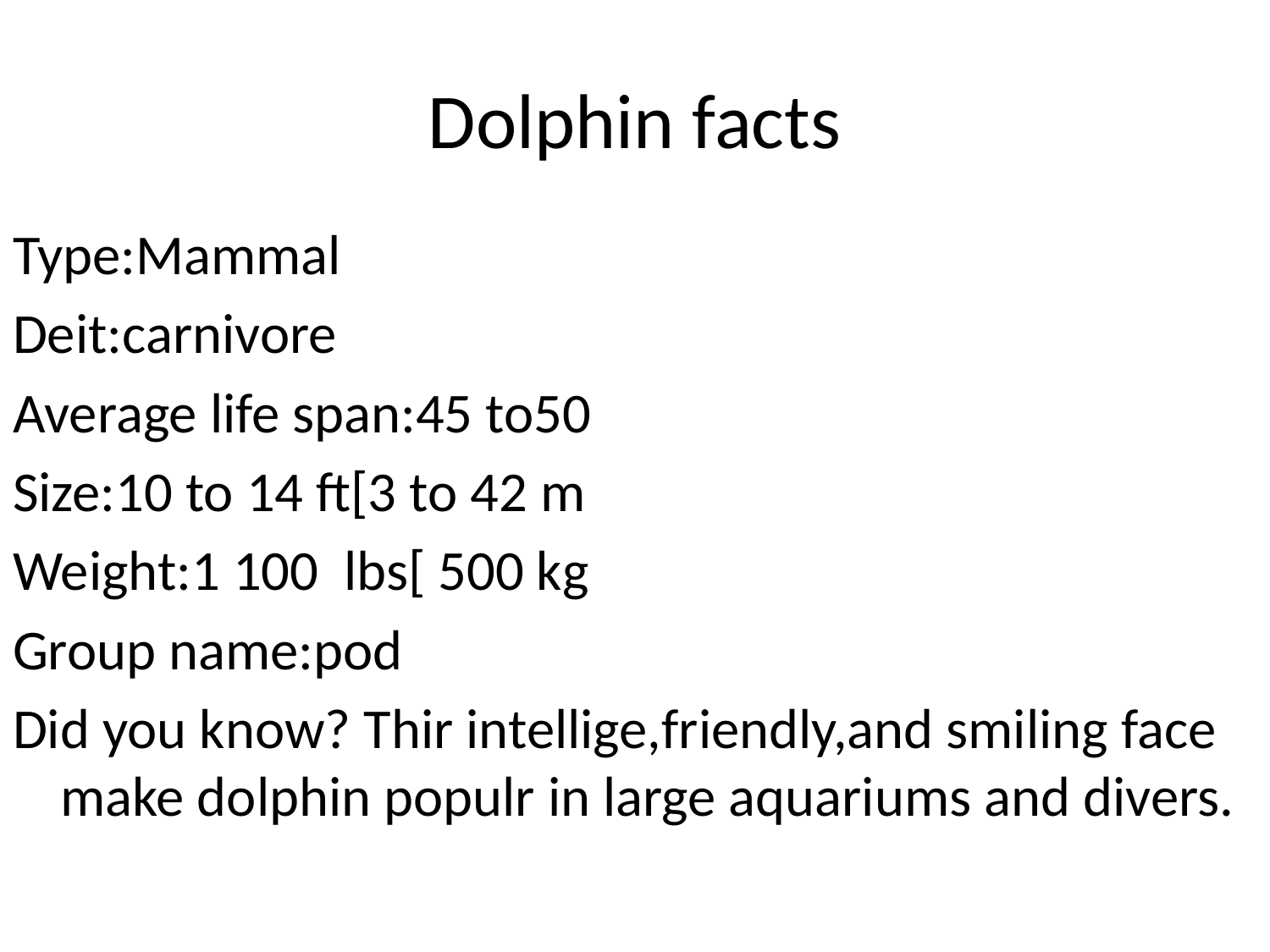

# Dolphin facts
Type:Mammal
Deit:carnivore
Average life span:45 to50
Size:10 to 14 ft[3 to 42 m
Weight:1 100  lbs[ 500 kg
Group name:pod
Did you know? Thir intellige,friendly,and smiling face make dolphin populr in large aquariums and divers.